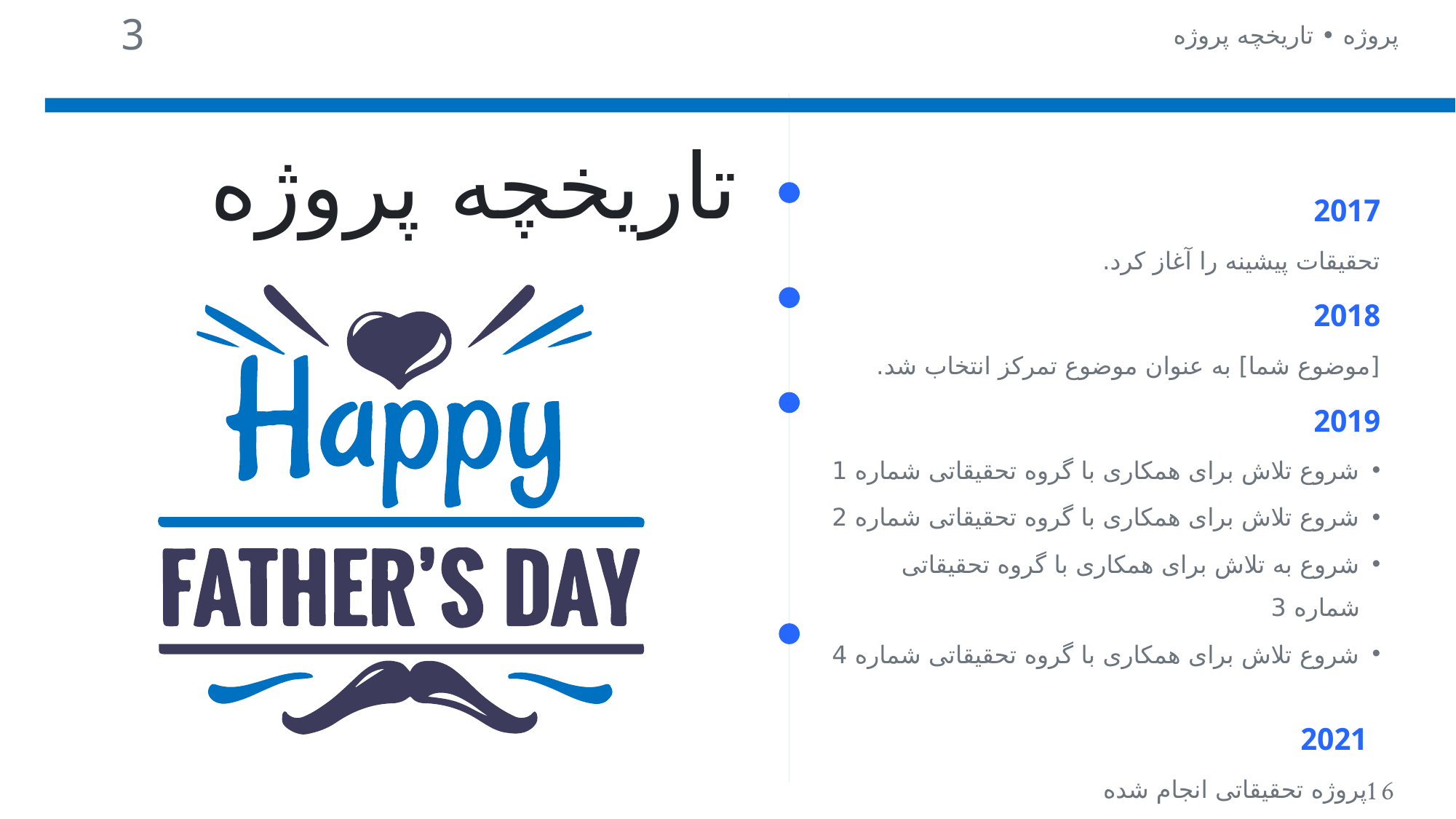

پروژه • تاریخچه پروژه
3
تاریخچه پروژه

2017
تحقیقات پیشینه را آغاز کرد.

2018
[موضوع شما] به عنوان موضوع تمرکز انتخاب شد.

2019
شروع تلاش برای همکاری با گروه تحقیقاتی شماره 1
شروع تلاش برای همکاری با گروه تحقیقاتی شماره 2
شروع به تلاش برای همکاری با گروه تحقیقاتی شماره 3
شروع تلاش برای همکاری با گروه تحقیقاتی شماره 4

2021
پروژه تحقیقاتی انجام شده